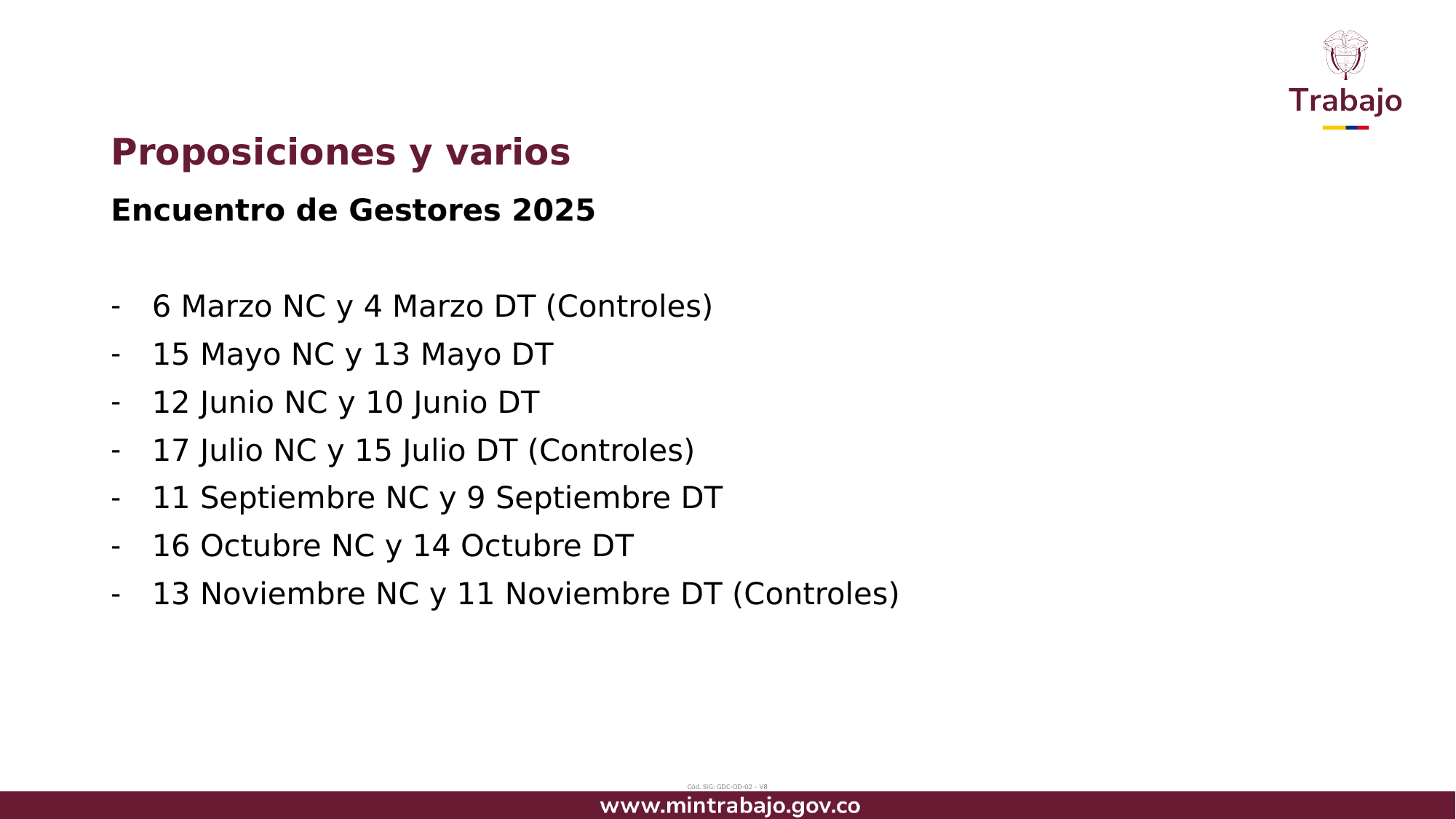

# Proposiciones y varios
Encuentro de Gestores 2025

6 Marzo NC y 4 Marzo DT (Controles)
15 Mayo NC y 13 Mayo DT
12 Junio NC y 10 Junio DT
17 Julio NC y 15 Julio DT (Controles)
11 Septiembre NC y 9 Septiembre DT
16 Octubre NC y 14 Octubre DT
13 Noviembre NC y 11 Noviembre DT (Controles)

Cód. SIG: GDC-OD-02 – V8